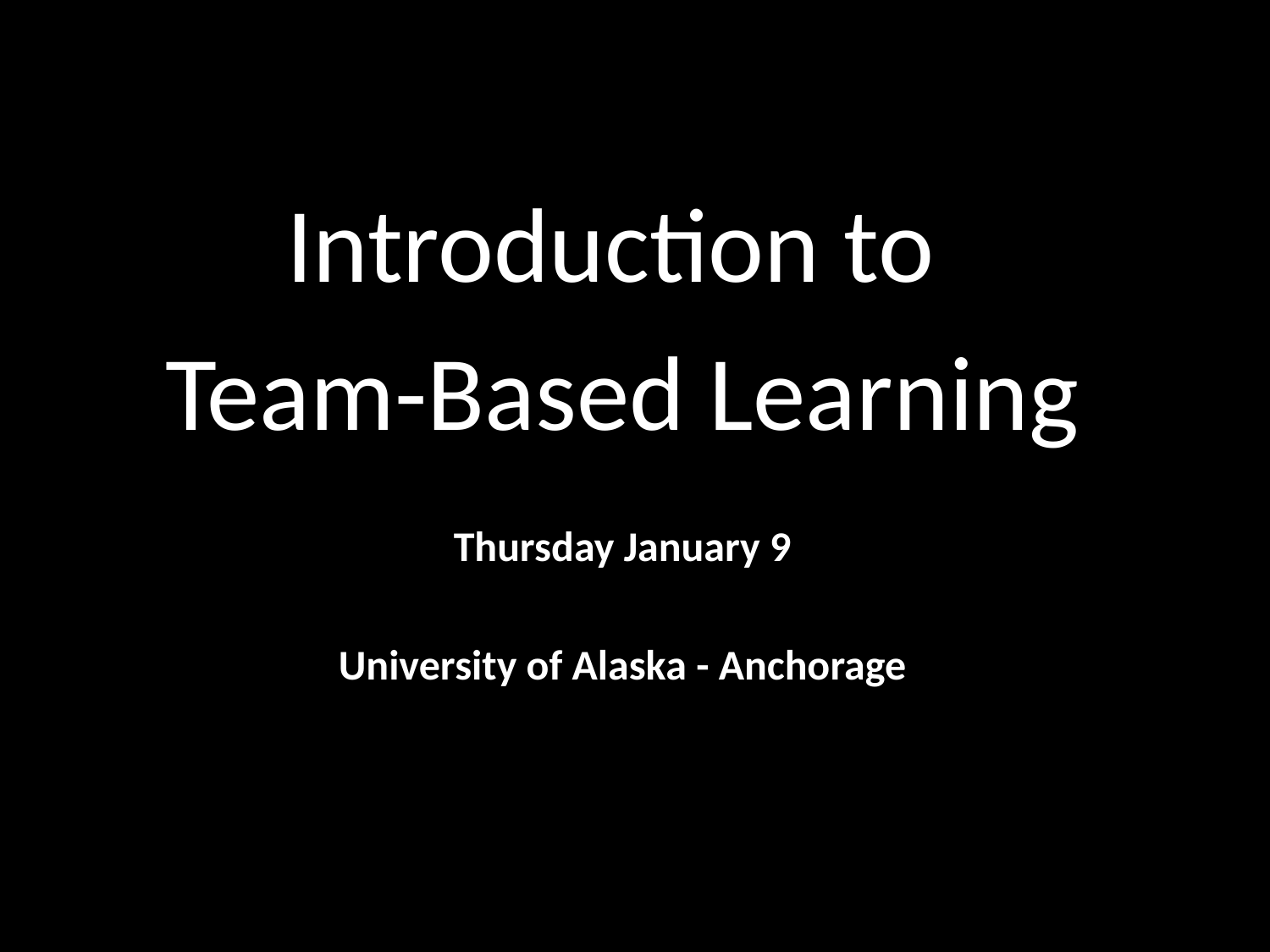

Introduction to
Team-Based Learning

Thursday January 9

University of Alaska - Anchorage